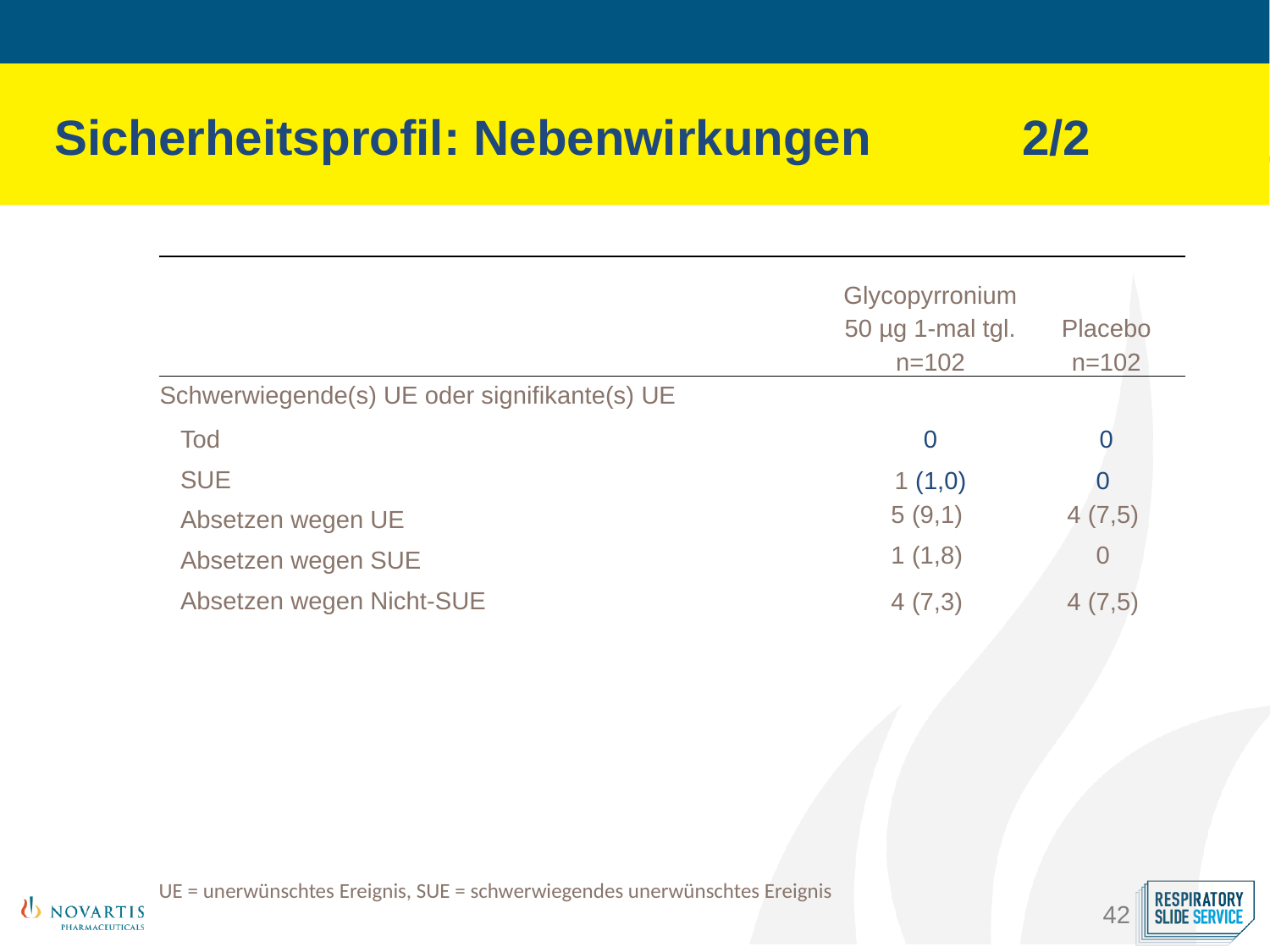

Sicherheitsprofil: Nebenwirkungen           2/2
|  | Glycopyrronium 50 µg 1-mal tgl. n=102 | Placebo n=102 |
| --- | --- | --- |
| Schwerwiegende(s) UE oder signifikante(s) UE |  |  |
| Tod | 0 | 0 |
| SUE | 1 (1,0) | 0 |
| Absetzen wegen UE | 5 (9,1) | 4 (7,5) |
| Absetzen wegen SUE | 1 (1,8) | 0 |
| Absetzen wegen Nicht-SUE | 4 (7,3) | 4 (7,5) |
UE = unerwünschtes Ereignis, SUE = schwerwiegendes unerwünschtes Ereignis